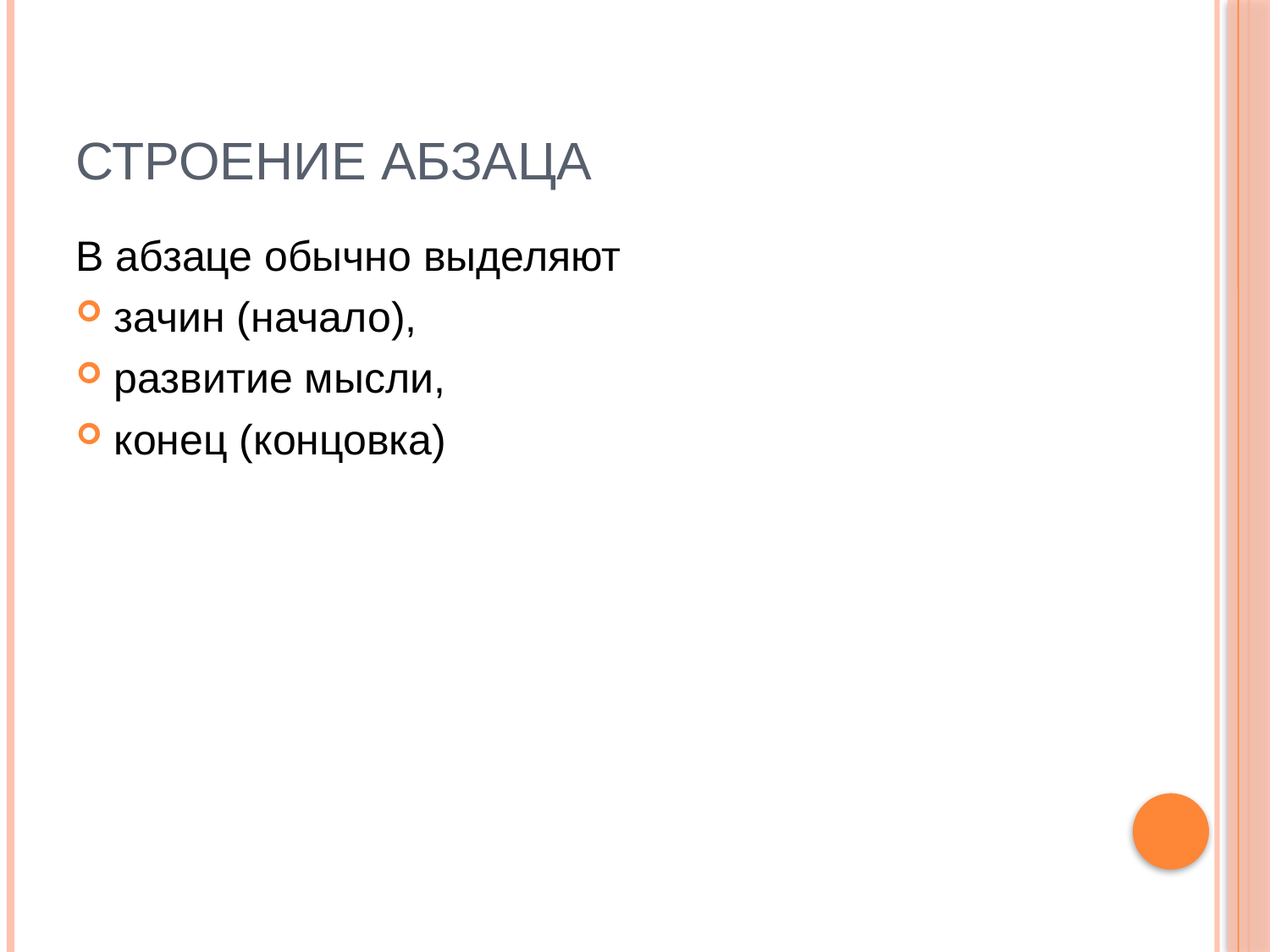

# Строение абзаца
В абзаце обычно выделяют
зачин (начало),
развитие мысли,
конец (концовка)